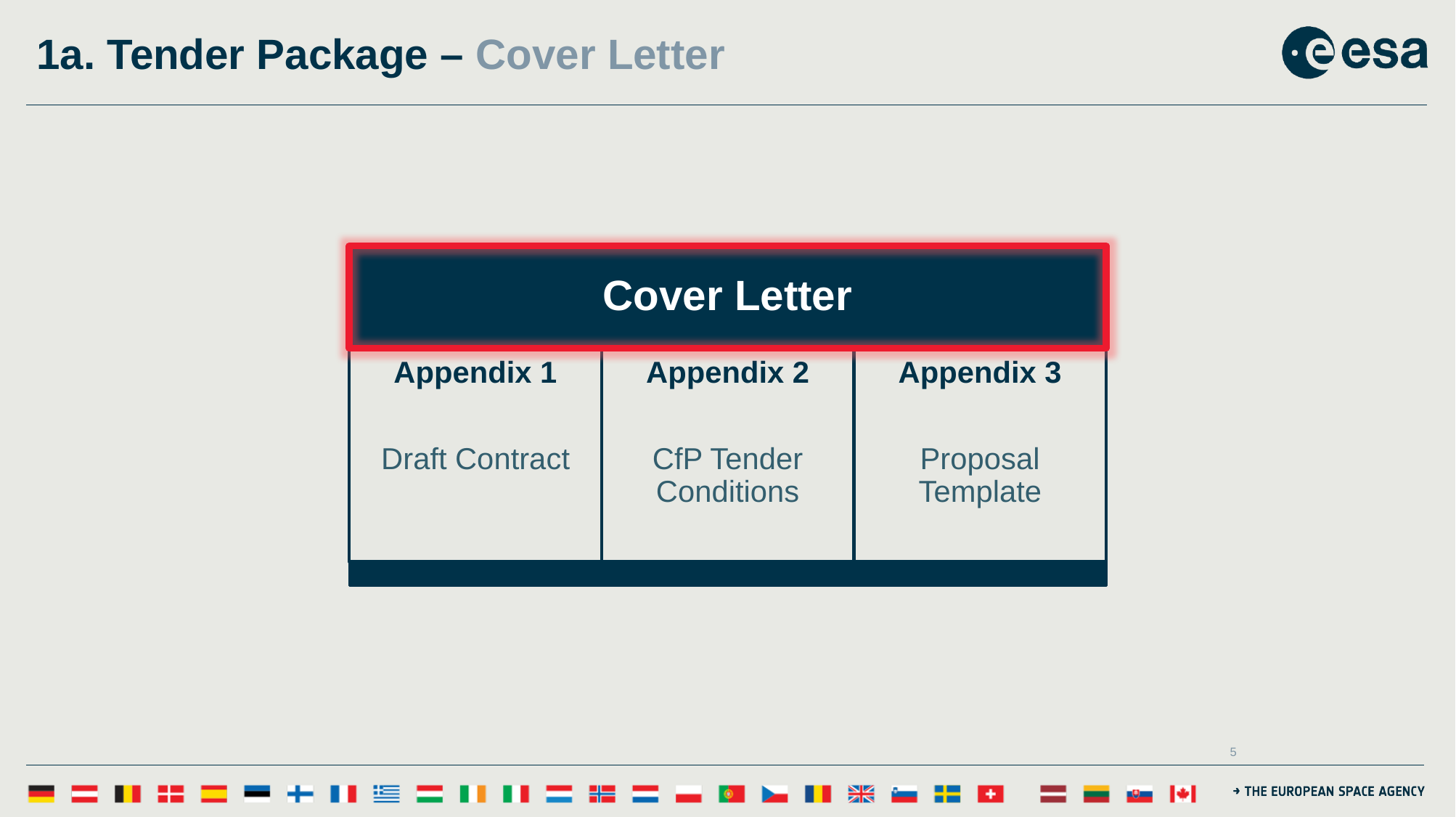

# 1a. Tender Package – Cover Letter
Cover Letter
Appendix 1

Draft Contract
Appendix 2

CfP Tender Conditions
Appendix 3

Proposal Template